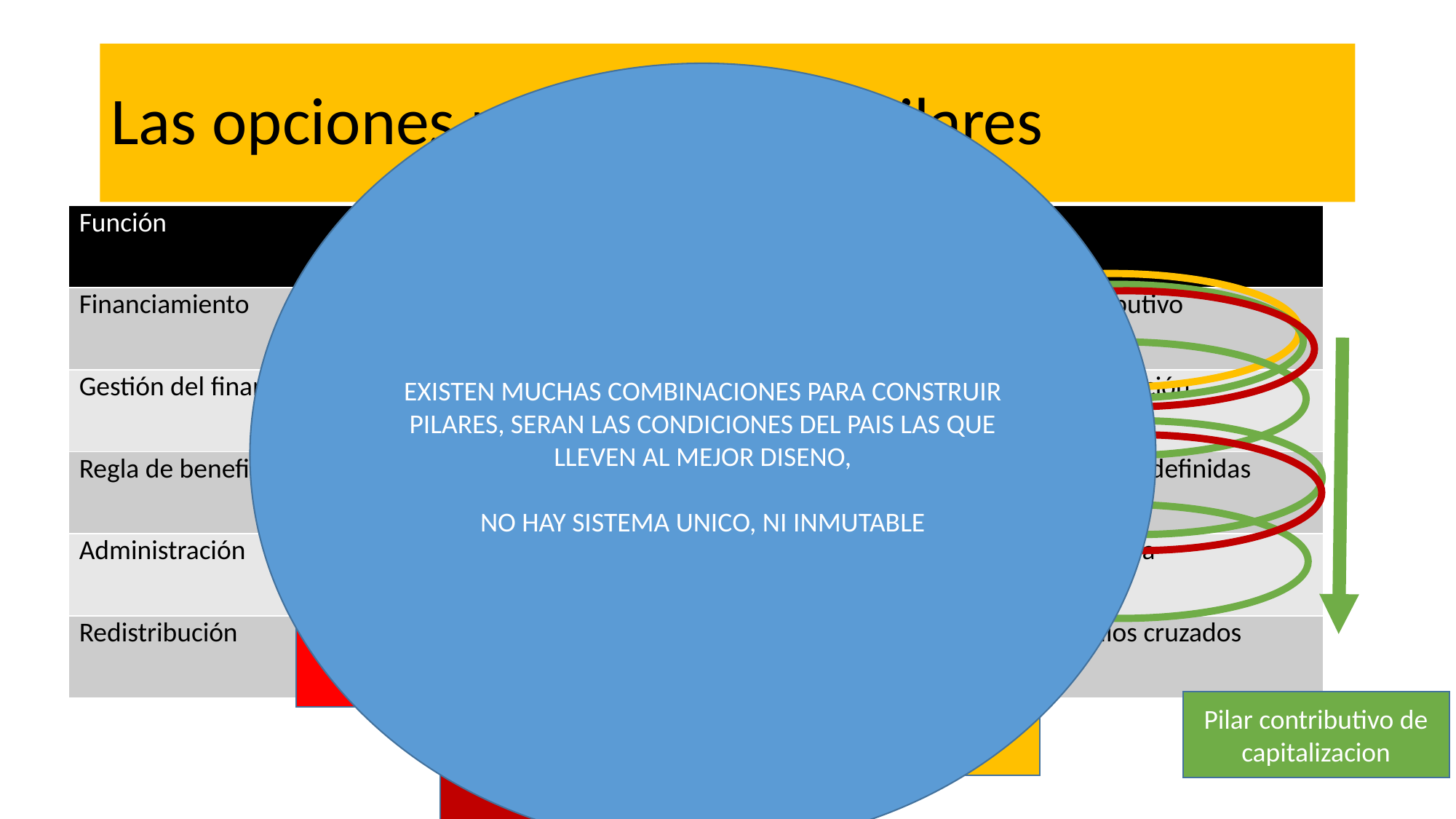

# Las opciones para construir pilares
EXISTEN MUCHAS COMBINACIONES PARA CONSTRUIR PILARES, SERAN LAS CONDICIONES DEL PAIS LAS QUE LLEVEN AL MEJOR DISENO,

NO HAY SISTEMA UNICO, NI INMUTABLE
| Función | Extremo 1 | Extremo 2 |
| --- | --- | --- |
| Financiamiento | No Contributivo | Contributivo |
| Gestión del financiamiento | Reparto | Capitalización |
| Regla de beneficios | Beneficios definido | Contribuciones definidas |
| Administración | Publica | Privada |
| Redistribución | Sin subsidios cruzados | Con subsidios cruzados |

Pilar solidario a la Beveridge
Pilar contributivo a la Bismack
Pilar contributivo de capitalizacion
Pilar contributivo  nocional